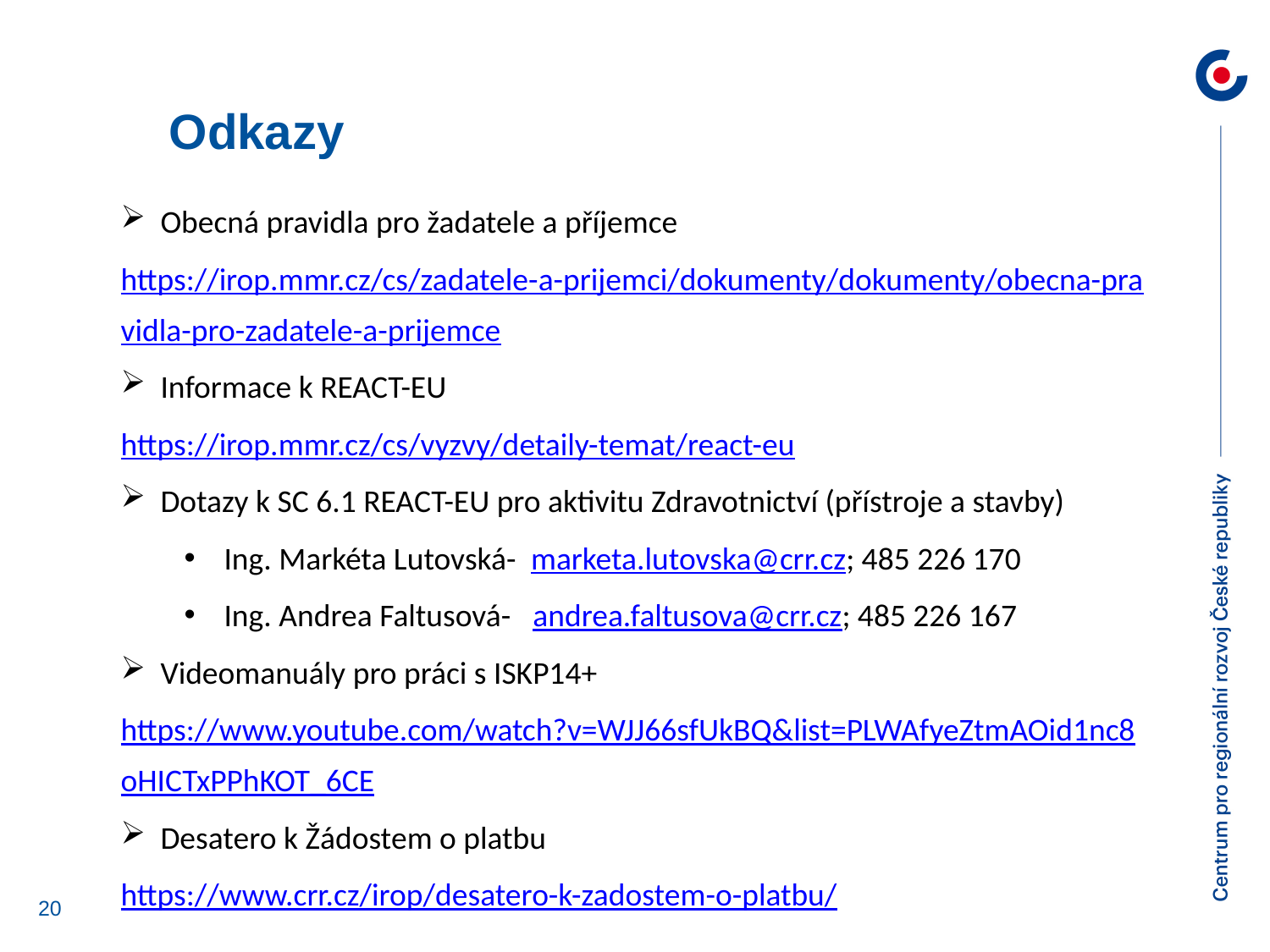

Odkazy
Obecná pravidla pro žadatele a příjemce
https://irop.mmr.cz/cs/zadatele-a-prijemci/dokumenty/dokumenty/obecna-pravidla-pro-zadatele-a-prijemce
Informace k REACT-EU
https://irop.mmr.cz/cs/vyzvy/detaily-temat/react-eu
Dotazy k SC 6.1 REACT-EU pro aktivitu Zdravotnictví (přístroje a stavby)
Ing. Markéta Lutovská-  marketa.lutovska@crr.cz; 485 226 170
Ing. Andrea Faltusová-   andrea.faltusova@crr.cz; 485 226 167
Videomanuály pro práci s ISKP14+
https://www.youtube.com/watch?v=WJJ66sfUkBQ&list=PLWAfyeZtmAOid1nc8oHICTxPPhKOT_6CE
Desatero k Žádostem o platbu
https://www.crr.cz/irop/desatero-k-zadostem-o-platbu/
20